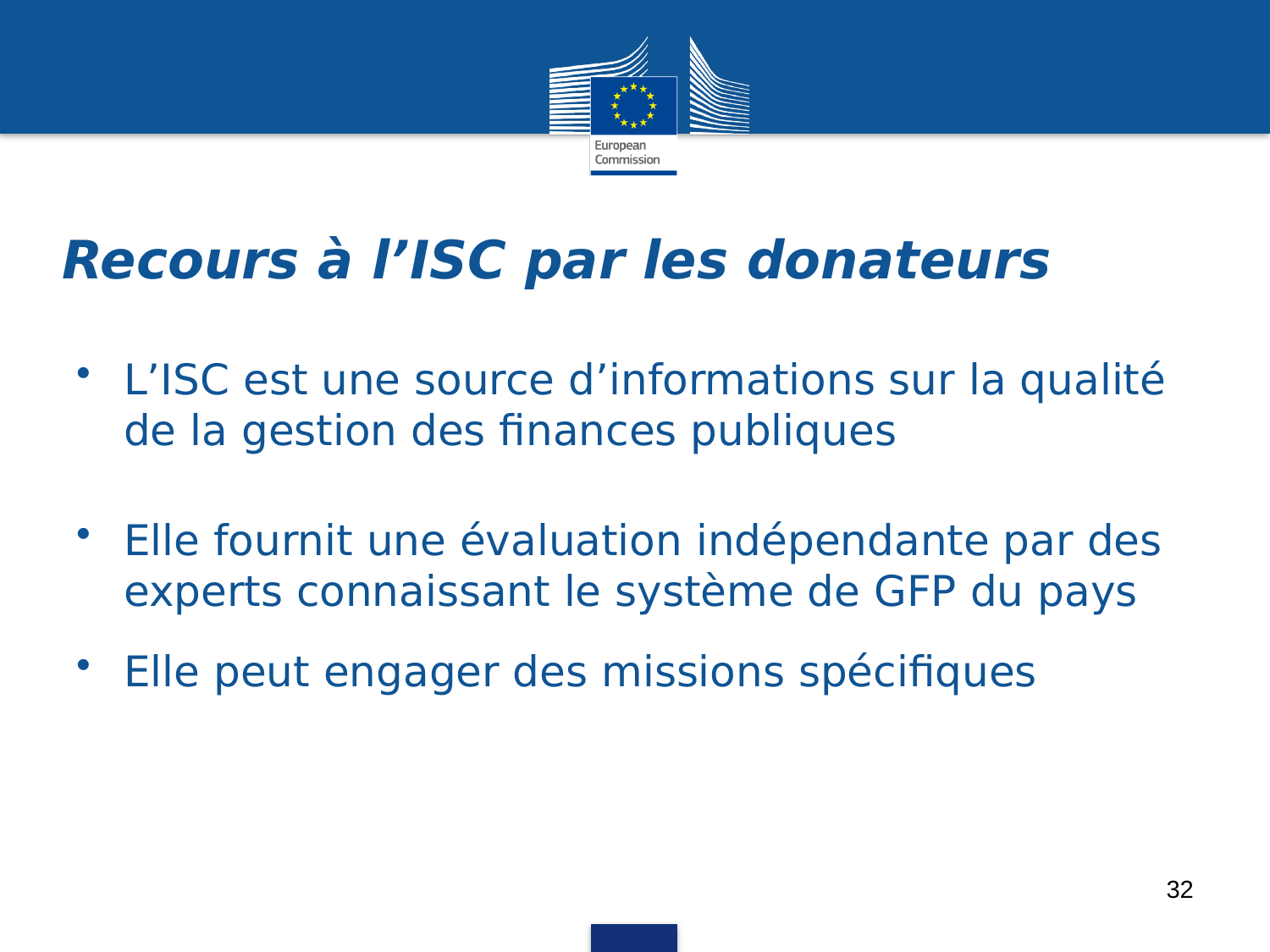

# Recours à l’ISC par les donateurs
L’ISC est une source d’informations sur la qualité de la gestion des finances publiques
Elle fournit une évaluation indépendante par des experts connaissant le système de GFP du pays
Elle peut engager des missions spécifiques

32